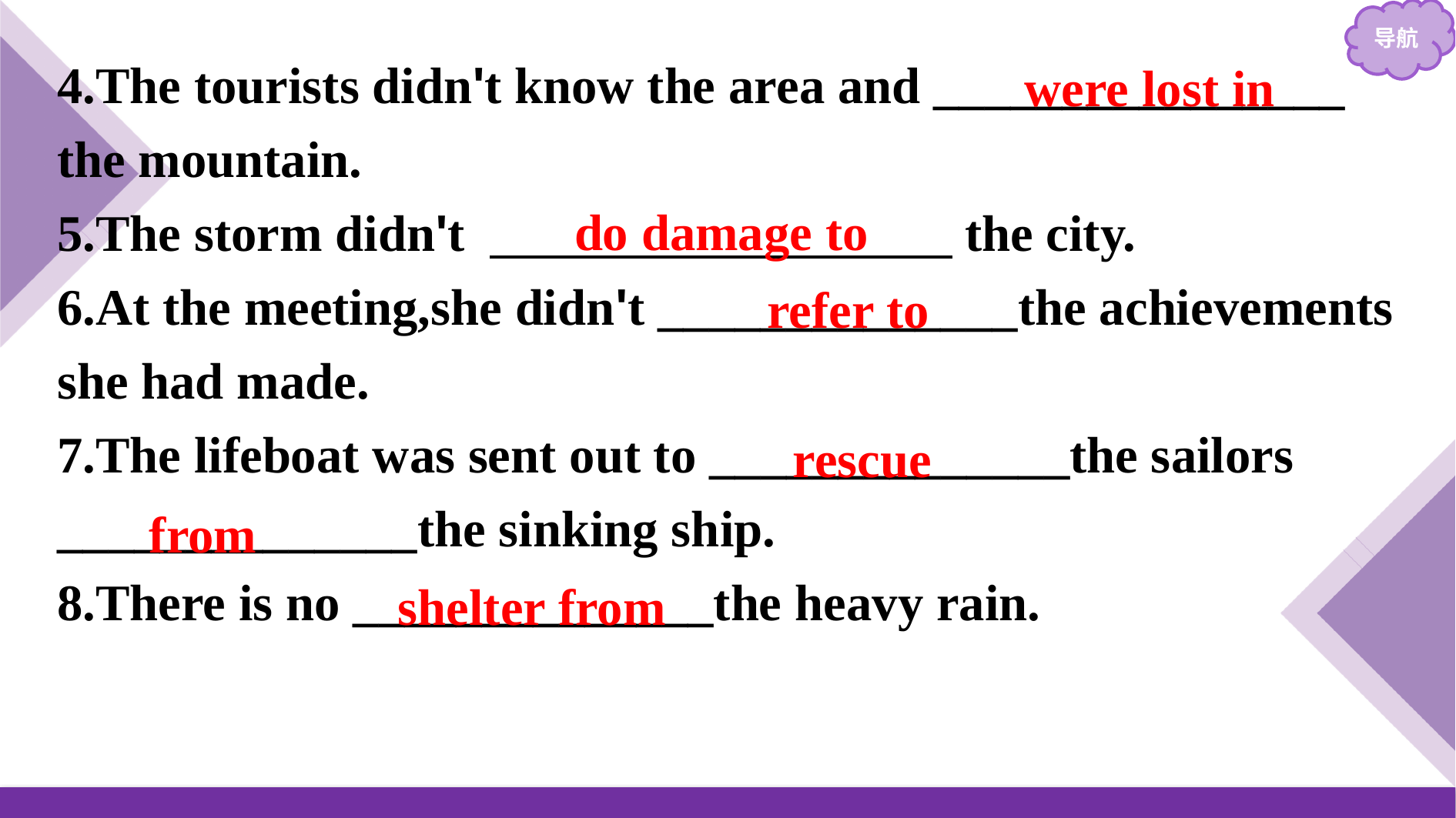

4.The tourists didn't know the area and ________________ the mountain.
5.The storm didn't 　　　　　　　　　the city.
6.At the meeting,she didn't ______________the achievements she had made.
7.The lifeboat was sent out to ______________the sailors ______________the sinking ship.
8.There is no ______________the heavy rain.
were lost in
do damage to
refer to
rescue
from
shelter from